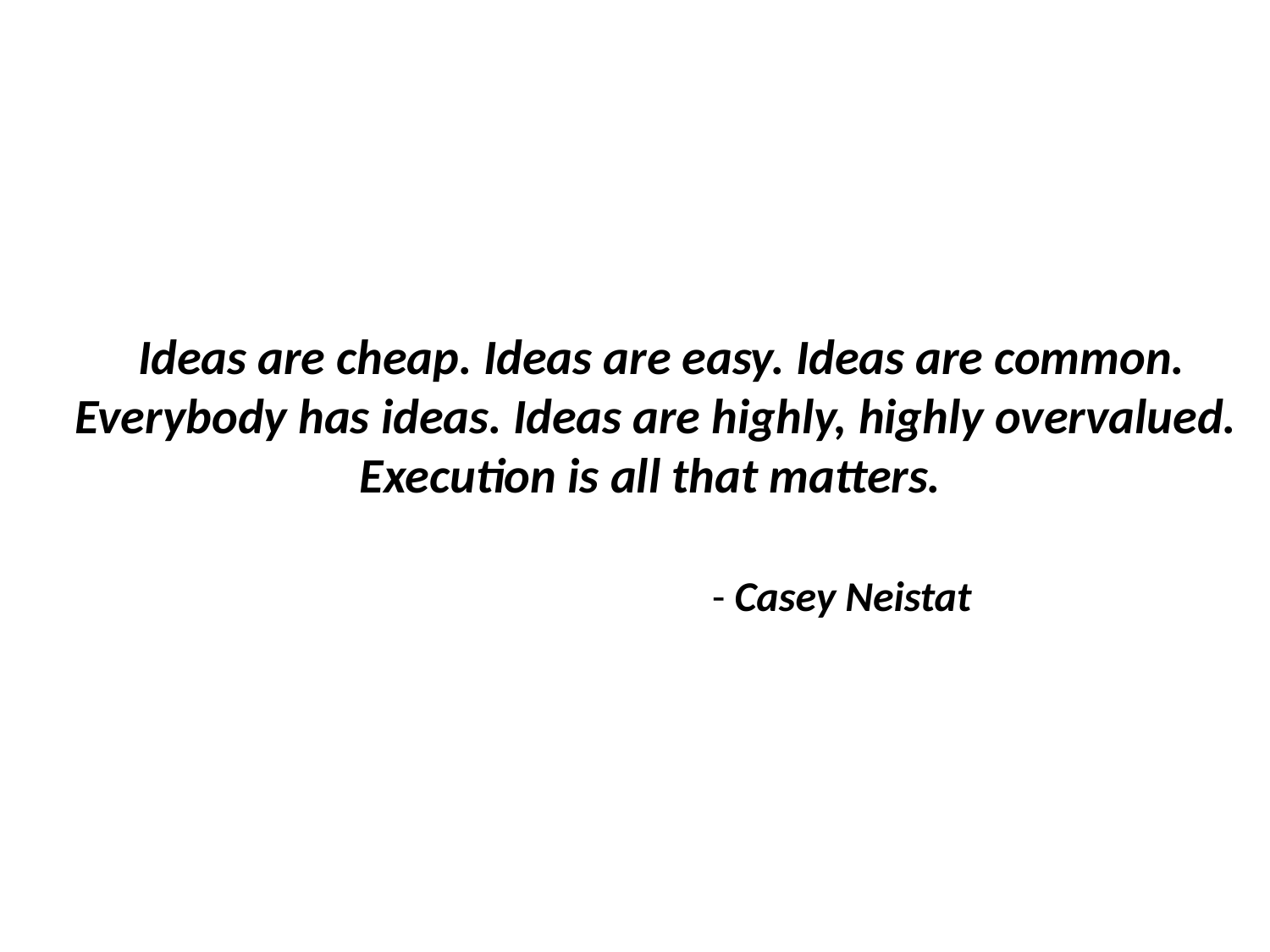

# Ideas are cheap. Ideas are easy. Ideas are common. Everybody has ideas. Ideas are highly, highly overvalued. Execution is all that matters. - Casey Neistat